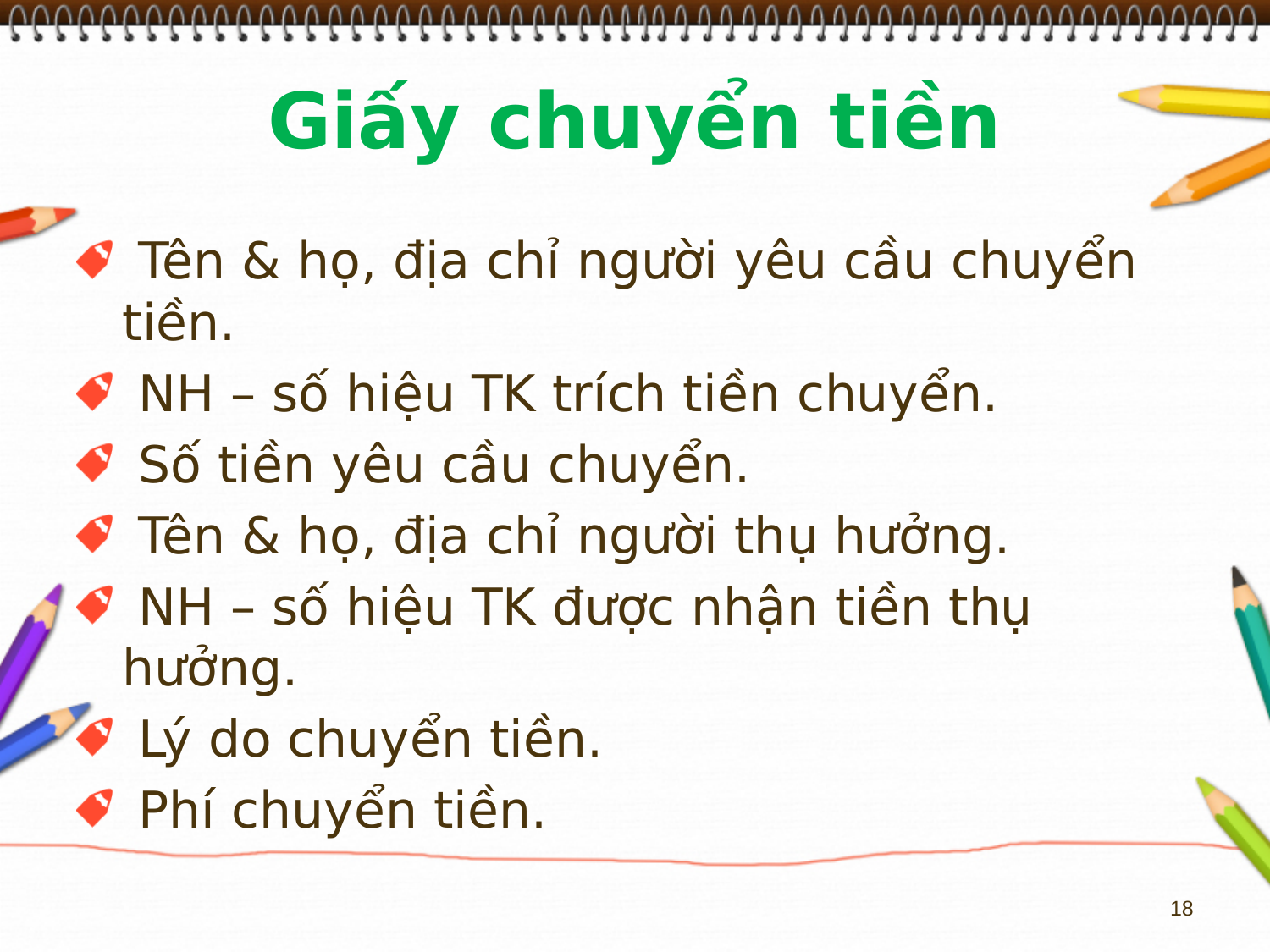

# Giấy chuyển tiền
 Tên & họ, địa chỉ người yêu cầu chuyển tiền.
 NH – số hiệu TK trích tiền chuyển.
 Số tiền yêu cầu chuyển.
 Tên & họ, địa chỉ người thụ hưởng.
 NH – số hiệu TK được nhận tiền thụ hưởng.
 Lý do chuyển tiền.
 Phí chuyển tiền.

18